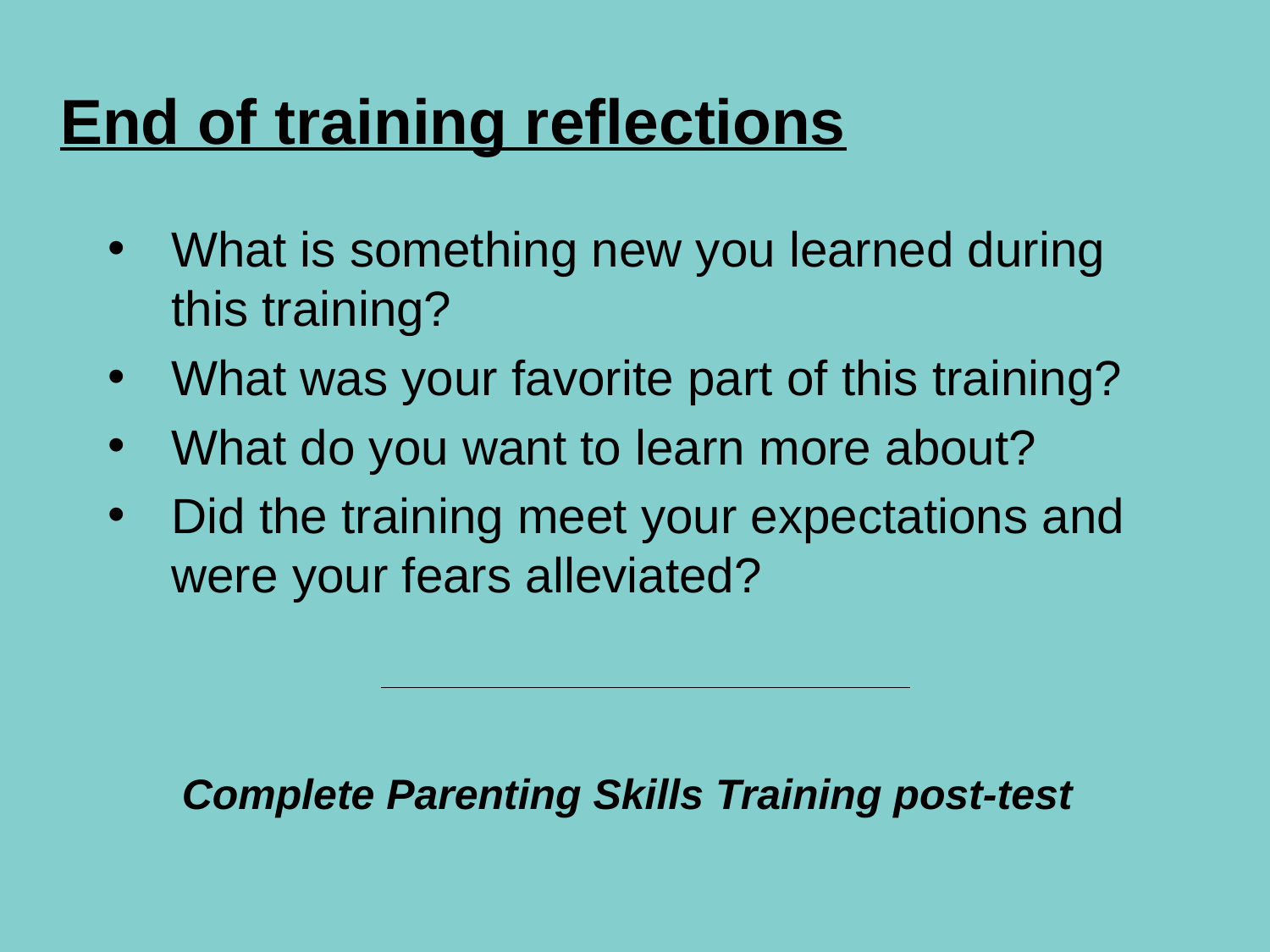

# End of training reflections
What is something new you learned during this training?
What was your favorite part of this training?
What do you want to learn more about?
Did the training meet your expectations and were your fears alleviated?
Complete Parenting Skills Training post-test